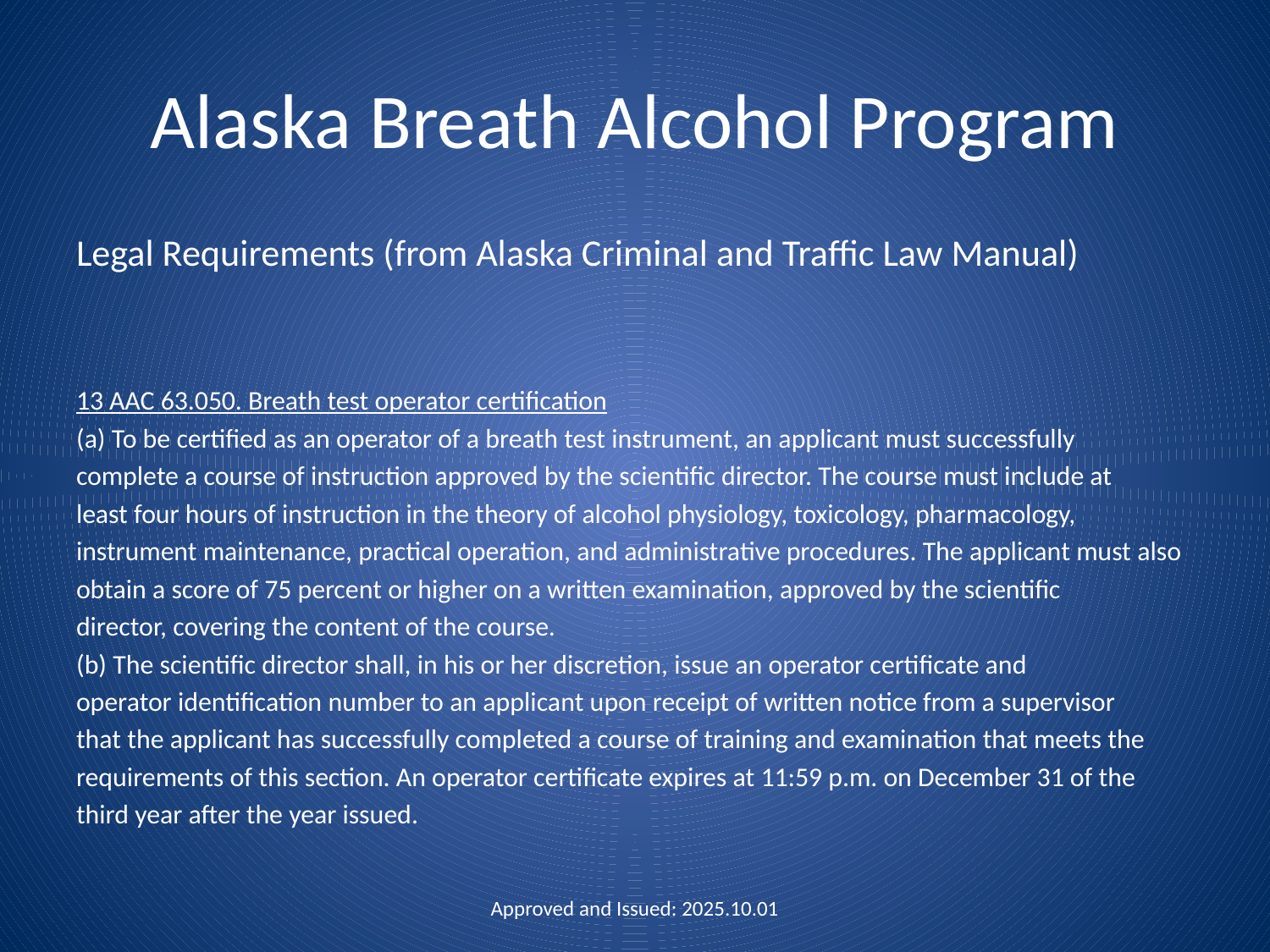

# Alaska Breath Alcohol Program
Legal Requirements (from Alaska Criminal and Traffic Law Manual)

13 AAC 63.050. Breath test operator certification
(a) To be certified as an operator of a breath test instrument, an applicant must successfully
complete a course of instruction approved by the scientific director. The course must include at
least four hours of instruction in the theory of alcohol physiology, toxicology, pharmacology,
instrument maintenance, practical operation, and administrative procedures. The applicant must also
obtain a score of 75 percent or higher on a written examination, approved by the scientific
director, covering the content of the course.
(b) The scientific director shall, in his or her discretion, issue an operator certificate and
operator identification number to an applicant upon receipt of written notice from a supervisor
that the applicant has successfully completed a course of training and examination that meets the
requirements of this section. An operator certificate expires at 11:59 p.m. on December 31 of the
third year after the year issued.

Approved and Issued: 2025.10.01